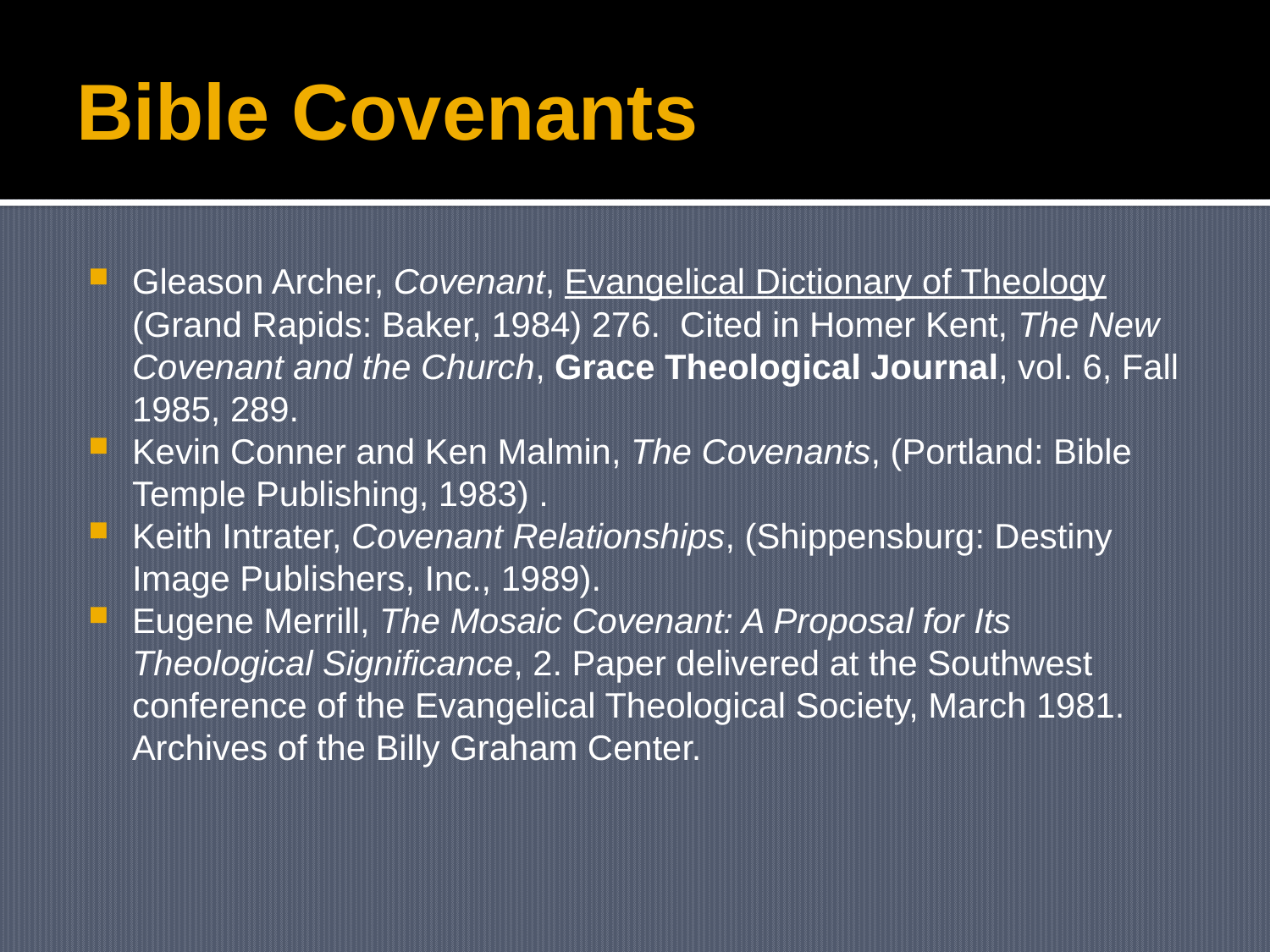

# Bible Covenants
Gleason Archer, Covenant, Evangelical Dictionary of Theology (Grand Rapids: Baker, 1984) 276.  Cited in Homer Kent, The New Covenant and the Church, Grace Theological Journal, vol. 6, Fall 1985, 289.
Kevin Conner and Ken Malmin, The Covenants, (Portland: Bible Temple Publishing, 1983) .
Keith Intrater, Covenant Relationships, (Shippensburg: Destiny Image Publishers, Inc., 1989).
Eugene Merrill, The Mosaic Covenant: A Proposal for Its Theological Significance, 2. Paper delivered at the Southwest conference of the Evangelical Theological Society, March 1981.  Archives of the Billy Graham Center.